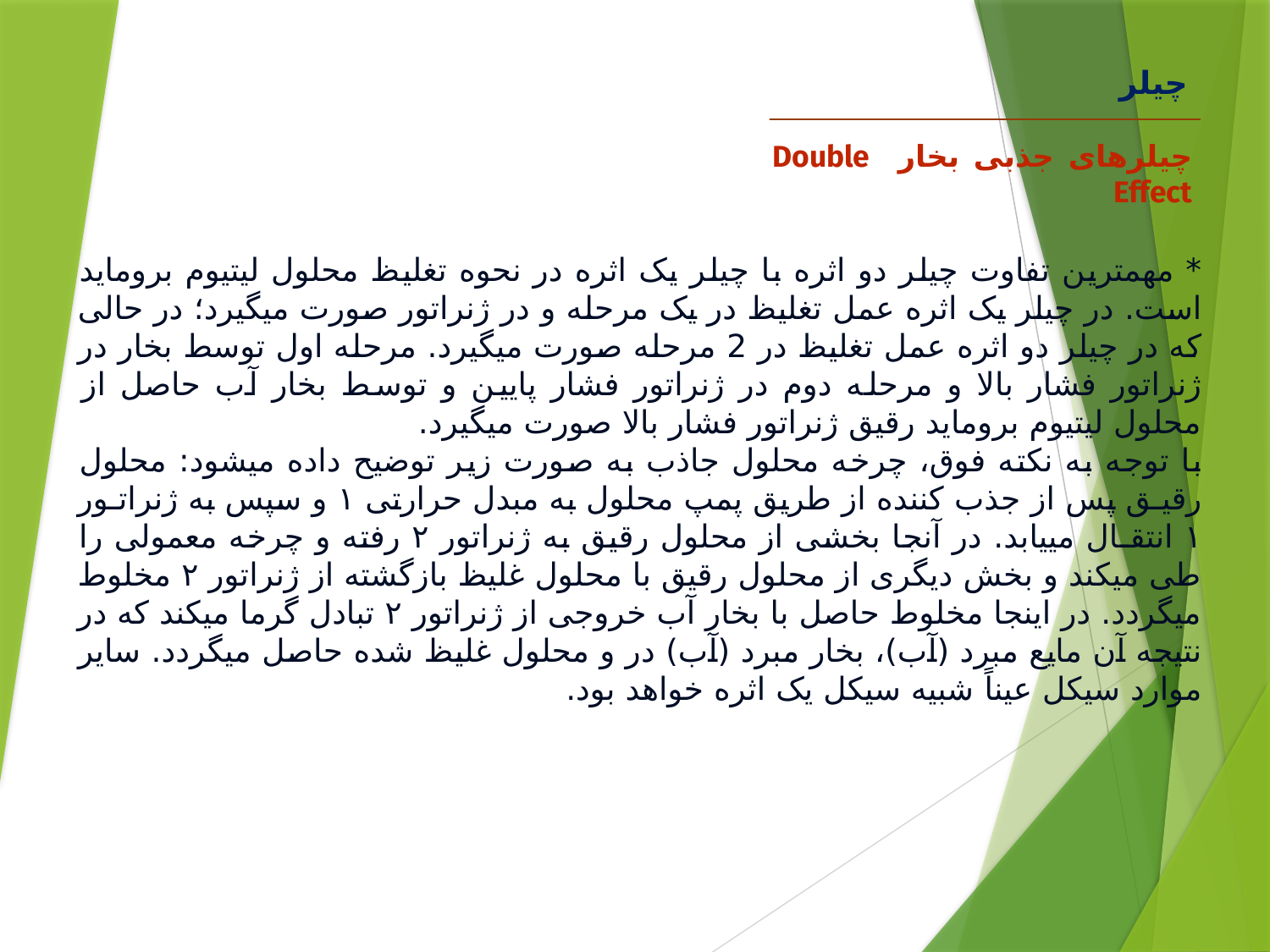

چیلر
چیلرهای جذبی بخار  Double Effect

* مهمترین تفاوت چیلر دو اثره با چیلر یک اثره در نحوه تغلیظ محلول لیتیوم بروماید است. در چیلر یک اثره عمل تغلیظ در یک مرحله و در ژنراتور صورت می‏گیرد؛ در حالی که در چیلر دو اثره عمل تغلیظ در 2 مرحله صورت می‏گیرد. مرحله اول توسط بخار در ژنراتور فشار بالا و مرحله دوم در ژنراتور فشار پایین و توسط بخار آب حاصل از محلول لیتیوم بروماید رقیق ژنراتور فشار بالا صورت می‏گیرد.
با توجه به نکته فوق، چرخه محلول جاذب به صورت زیر توضیح داده می‏شود: محلول رقیـق پس از جذب کننده از طریق پمپ محلول به مبدل حرارتی ۱ و سپس به ژنراتـور ۱ انتقـال می‏یابد. در آنجا بخشی از محلول رقیق به ژنراتور ۲ رفته و چرخه معمولی را طی می‏کند و بخش دیگری از محلول رقیق با محلول غلیظ بازگشته از ژنراتور ۲ مخلوط می‏گردد. در اینجا مخلوط حاصل با بخار آب خروجی از ژنراتور ۲ تبادل گرما می‏کند که در نتیجه آن مایع مبرد (آب)، بخار مبرد (آب) در و محلول غلیظ شده حاصل می‏گردد. سایر موارد سیکل عیناً شبیه سیکل یک اثره خواهد بود.